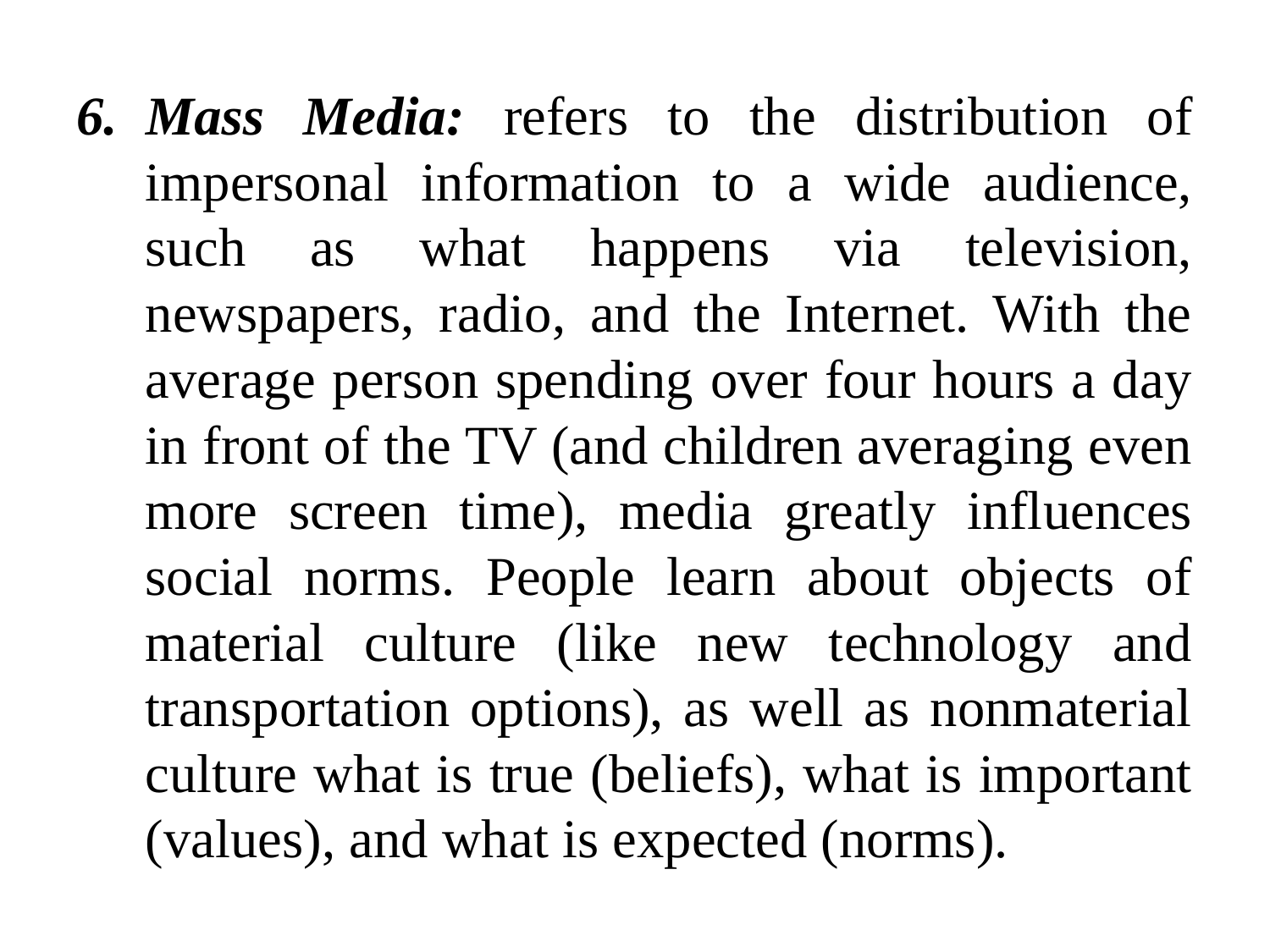

Mass Media: refers to the distribution of impersonal information to a wide audience, such as what happens via television, newspapers, radio, and the Internet. With the average person spending over four hours a day in front of the TV (and children averaging even more screen time), media greatly influences social norms. People learn about objects of material culture (like new technology and transportation options), as well as nonmaterial culture what is true (beliefs), what is important (values), and what is expected (norms).